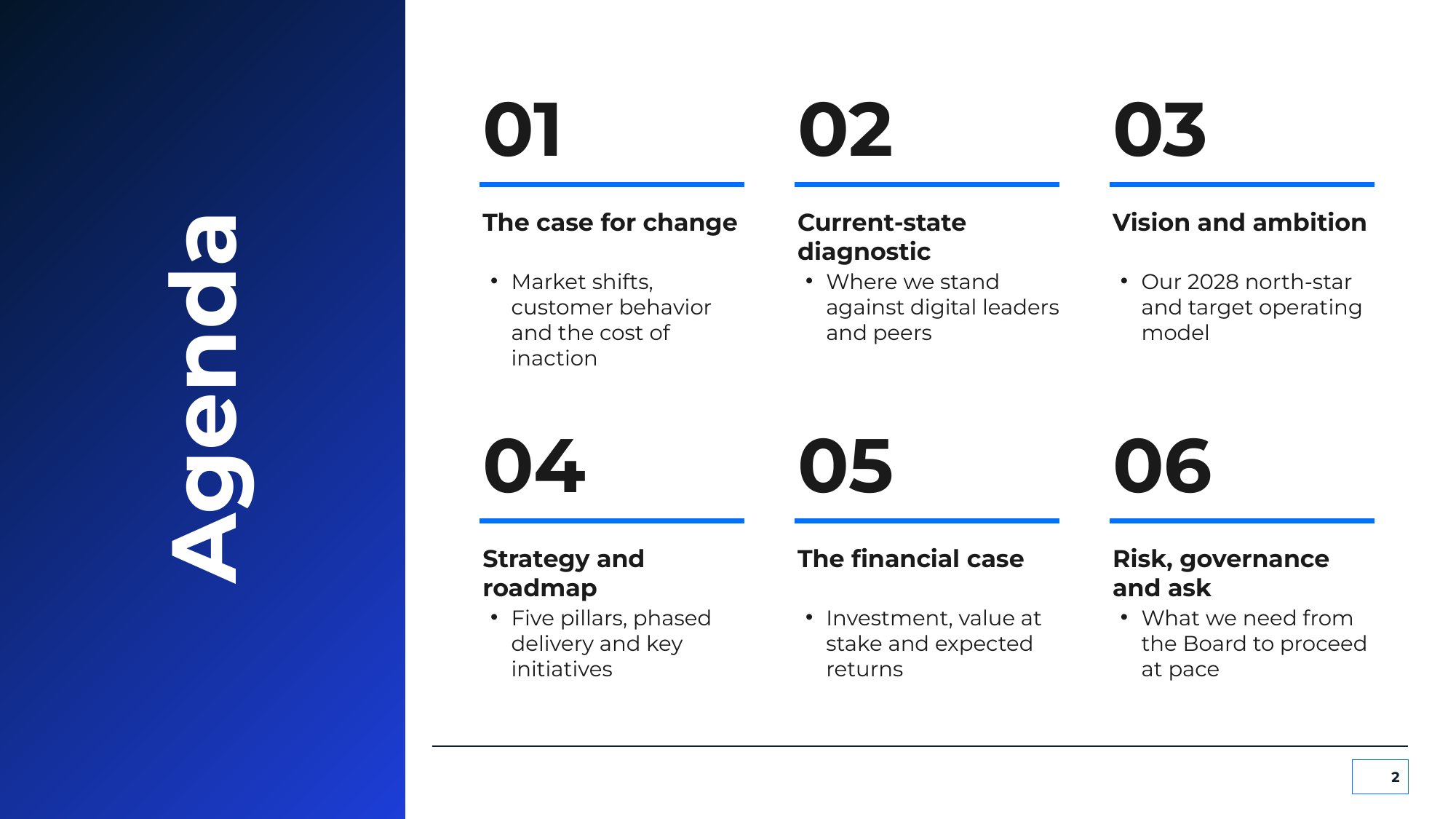

Agenda
01
The case for change
Market shifts, customer behavior and the cost of inaction
02
Current-state diagnostic
Where we stand against digital leaders and peers
03
Vision and ambition
Our 2028 north-star and target operating model
04
Strategy and roadmap
Five pillars, phased delivery and key initiatives
05
The financial case
Investment, value at stake and expected returns
06
Risk, governance and ask
What we need from the Board to proceed at pace
2